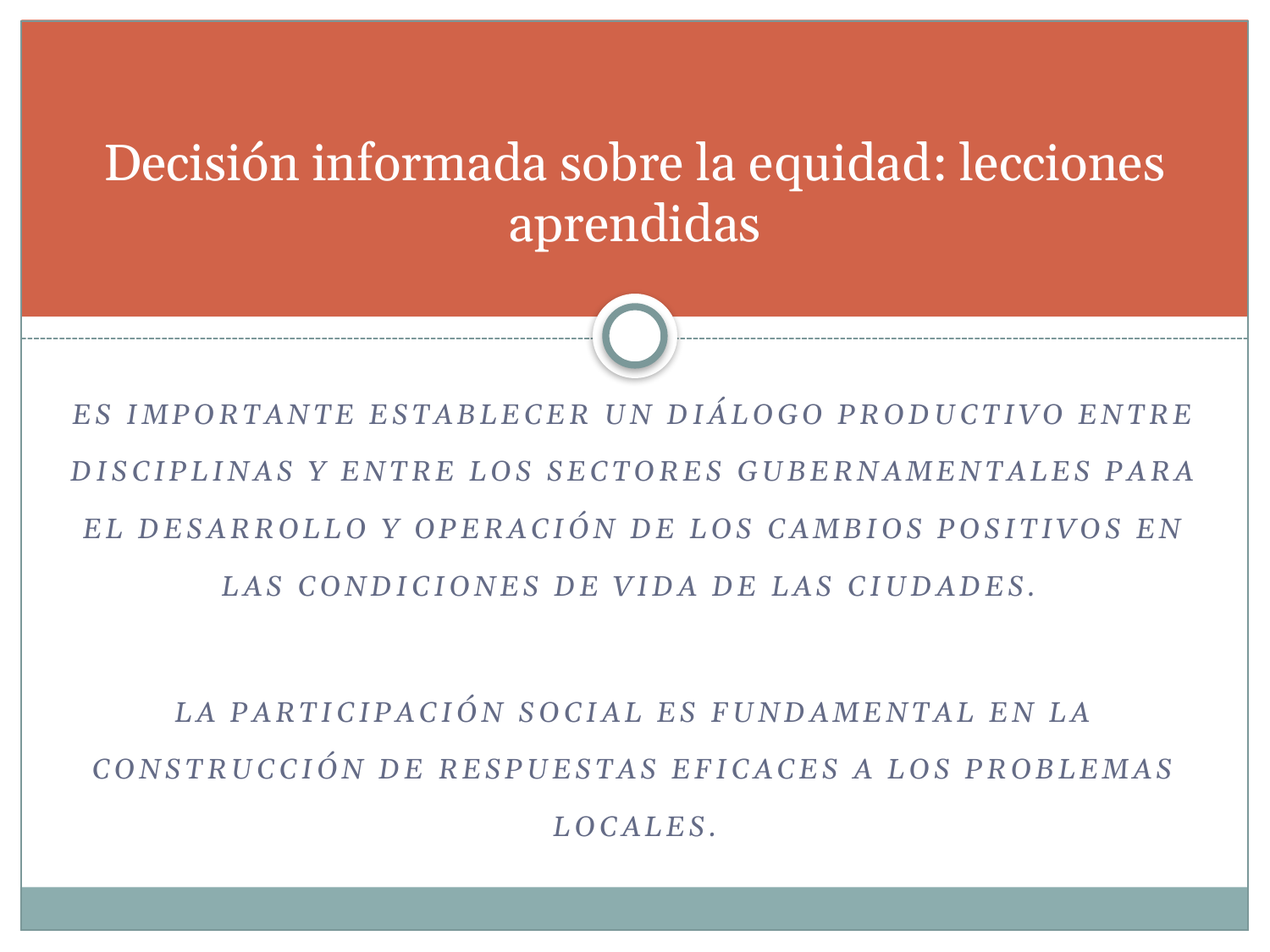

# Decisión informada sobre la equidad: lecciones aprendidas
Es importante establecer un diálogo productivo entre disciplinas y entre los sectores gubernamentales para el desarrollo y operación de los cambios positivos en las condiciones de vida de las ciudades.

La participación social es fundamental en la construcción de respuestas eficaces a los problemas locales.